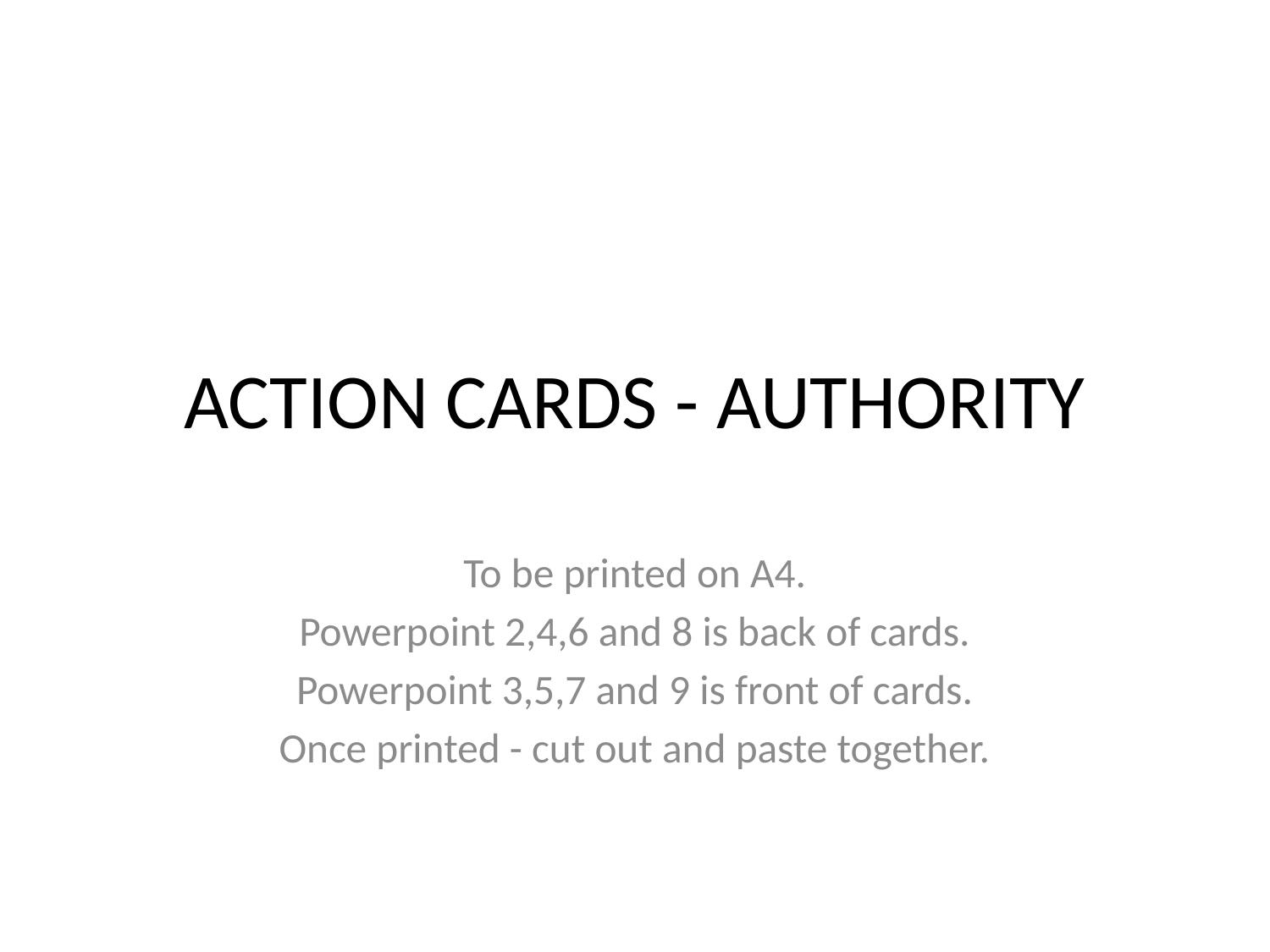

# ACTION CARDS - AUTHORITY
To be printed on A4.
Powerpoint 2,4,6 and 8 is back of cards.
Powerpoint 3,5,7 and 9 is front of cards.
Once printed - cut out and paste together.